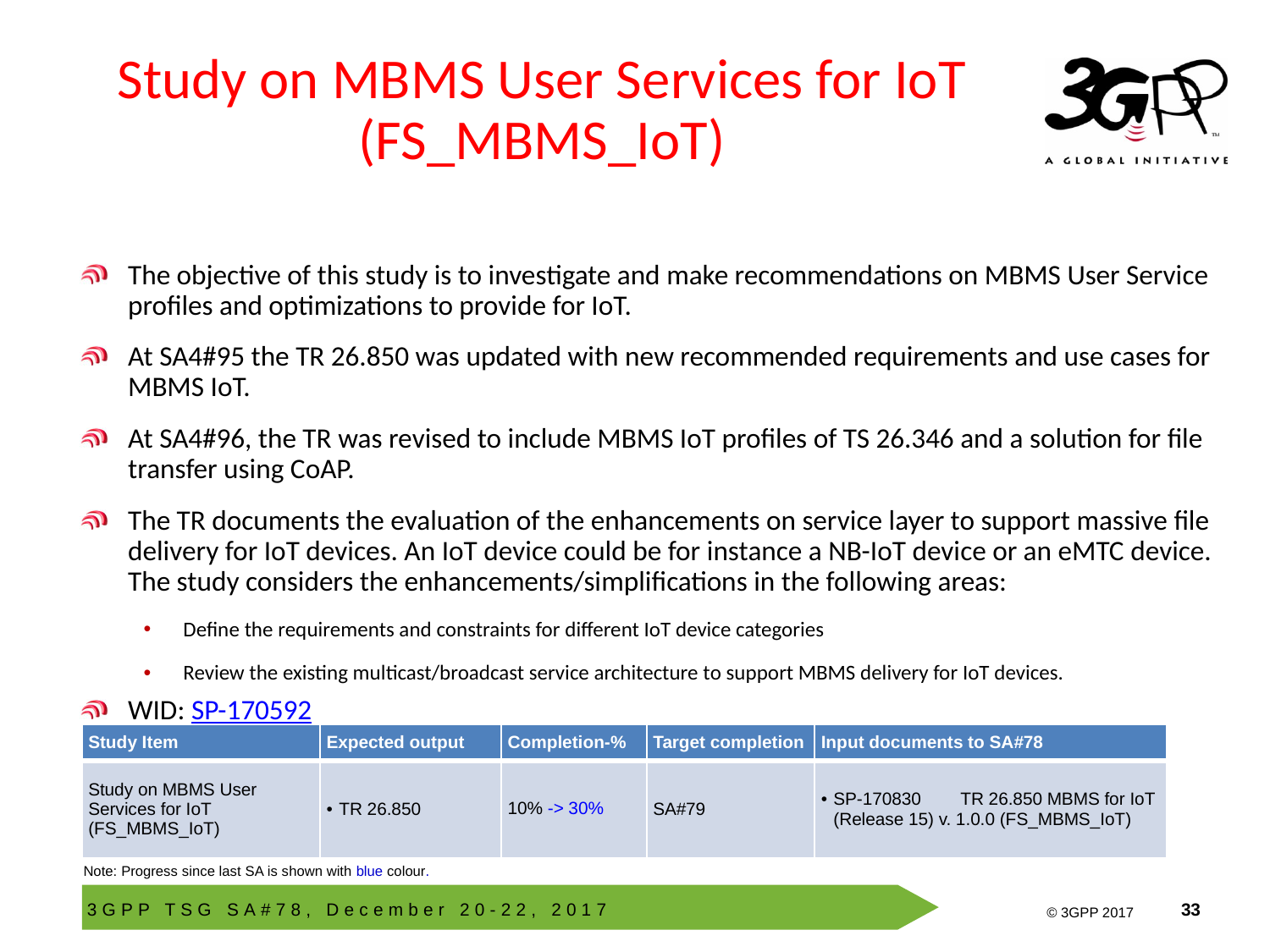

# Study on MBMS User Services for IoT (FS_MBMS_IoT)
The objective of this study is to investigate and make recommendations on MBMS User Service profiles and optimizations to provide for IoT.
At SA4#95 the TR 26.850 was updated with new recommended requirements and use cases for MBMS IoT.
At SA4#96, the TR was revised to include MBMS IoT profiles of TS 26.346 and a solution for file transfer using CoAP.
The TR documents the evaluation of the enhancements on service layer to support massive file delivery for IoT devices. An IoT device could be for instance a NB-IoT device or an eMTC device. The study considers the enhancements/simplifications in the following areas:
Define the requirements and constraints for different IoT device categories
Review the existing multicast/broadcast service architecture to support MBMS delivery for IoT devices.
WID: SP-170592
| Study Item | Expected output | Completion-% | Target completion | Input documents to SA#78 |
| --- | --- | --- | --- | --- |
| Study on MBMS User Services for IoT (FS\_MBMS\_IoT) | TR 26.850 | 10% -> 30% | SA#79 | SP-170830 TR 26.850 MBMS for IoT (Release 15) v. 1.0.0 (FS\_MBMS\_IoT) |
Note: Progress since last SA is shown with blue colour.